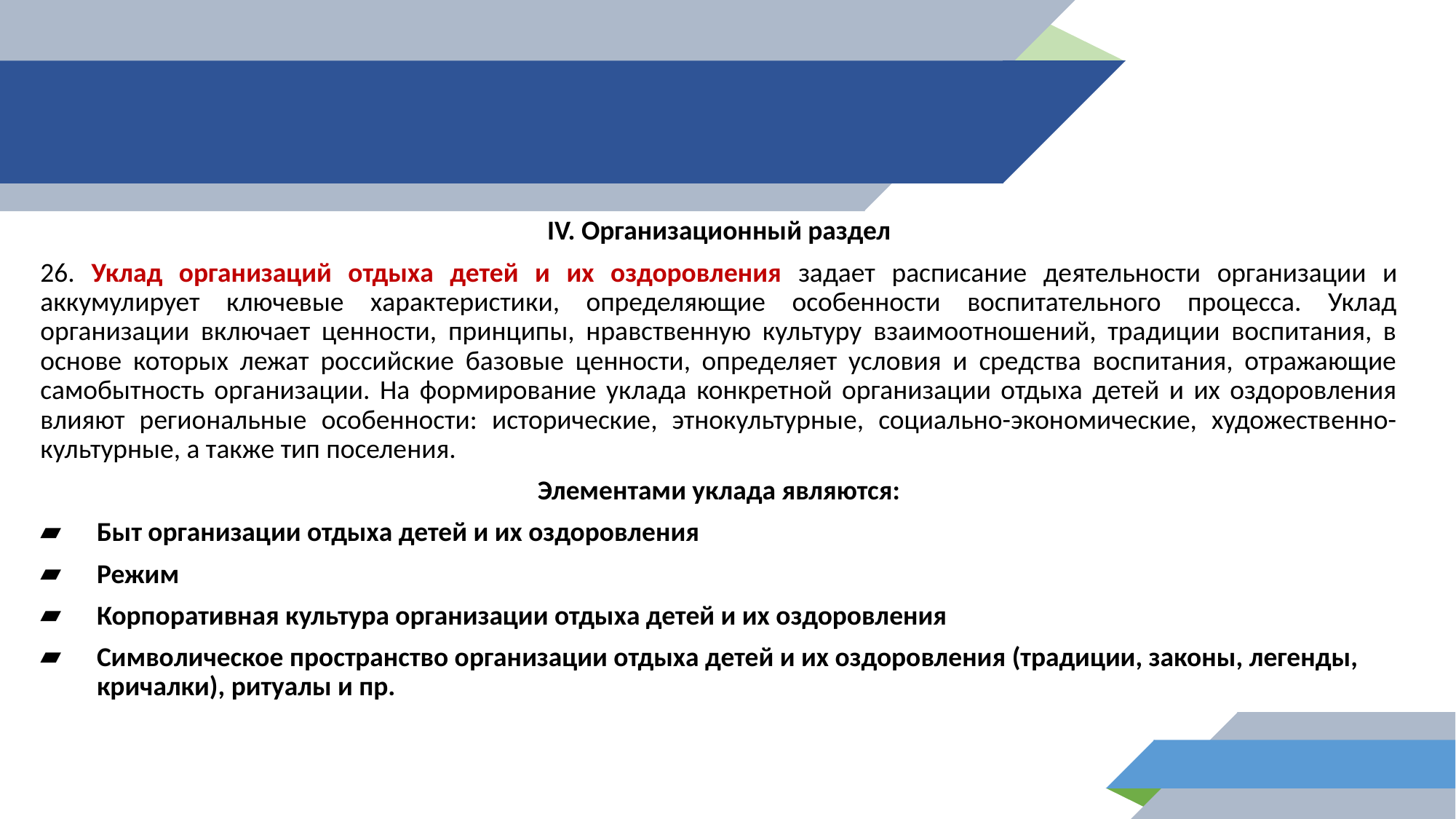

IV. Организационный раздел
26. Уклад организаций отдыха детей и их оздоровления задает расписание деятельности организации и аккумулирует ключевые характеристики, определяющие особенности воспитательного процесса. Уклад организации включает ценности, принципы, нравственную культуру взаимоотношений, традиции воспитания, в основе которых лежат российские базовые ценности, определяет условия и средства воспитания, отражающие самобытность организации. На формирование уклада конкретной организации отдыха детей и их оздоровления влияют региональные особенности: исторические, этнокультурные, социально-экономические, художественно-культурные, а также тип поселения.
Элементами уклада являются:
Быт организации отдыха детей и их оздоровления
Режим
Корпоративная культура организации отдыха детей и их оздоровления
Символическое пространство организации отдыха детей и их оздоровления (традиции, законы, легенды, кричалки), ритуалы и пр.